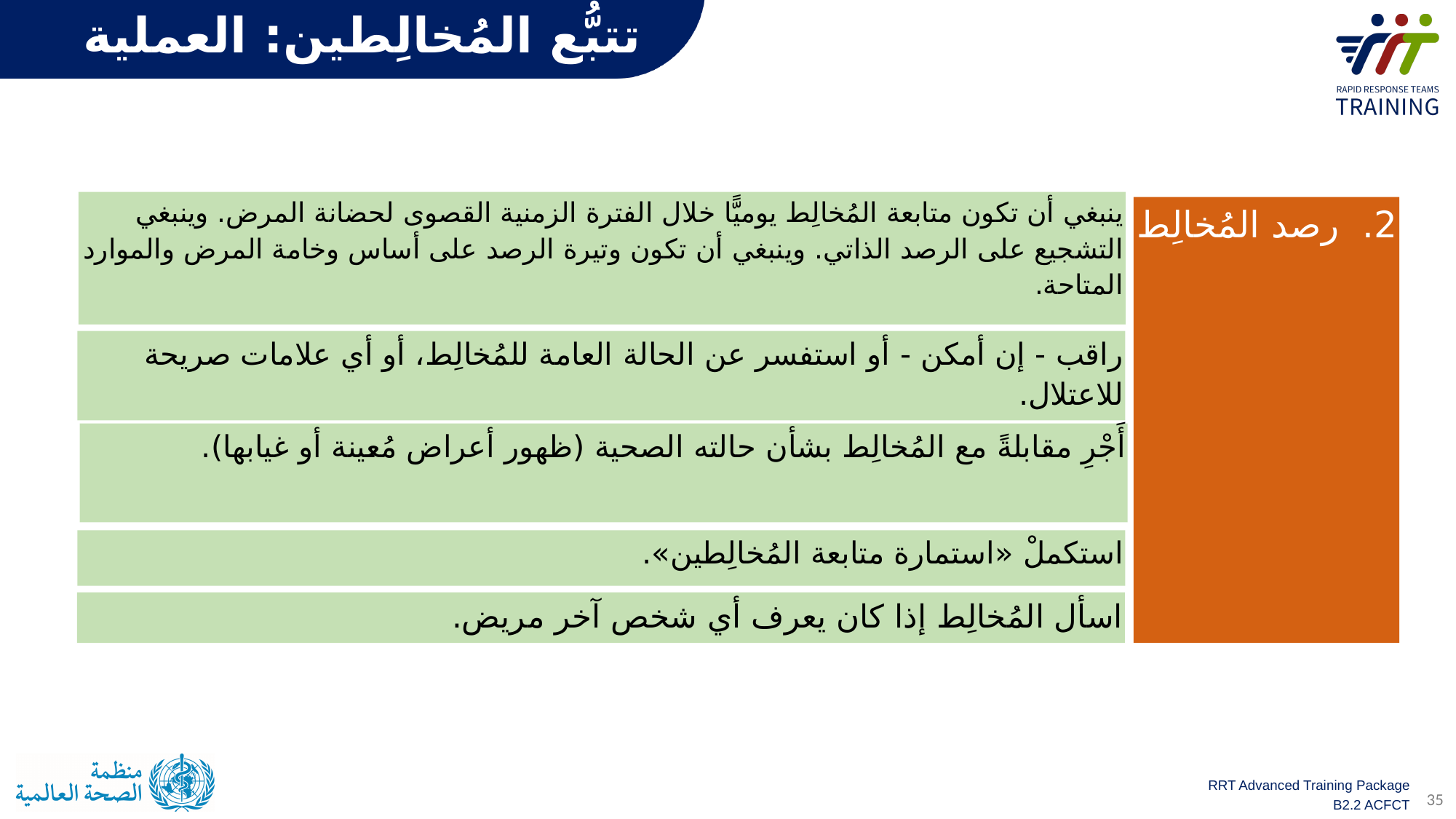

تتبُّع المُخالِطين: العملية

ينبغي أن تكون متابعة المُخالِط يوميًّا خلال الفترة الزمنية القصوى لحضانة المرض. وينبغي التشجيع على الرصد الذاتي. وينبغي أن تكون وتيرة الرصد على أساس وخامة المرض والموارد المتاحة.

2.  رصد المُخالِط

راقب - إن أمكن - أو استفسر عن الحالة العامة للمُخالِط، أو أي علامات صريحة للاعتلال.

أَجْرِ مقابلةً مع المُخالِط بشأن حالته الصحية (ظهور أعراض مُعينة أو غيابها).

استكملْ «استمارة متابعة المُخالِطين».

اسأل المُخالِط إذا كان يعرف أي شخص آخر مريض.